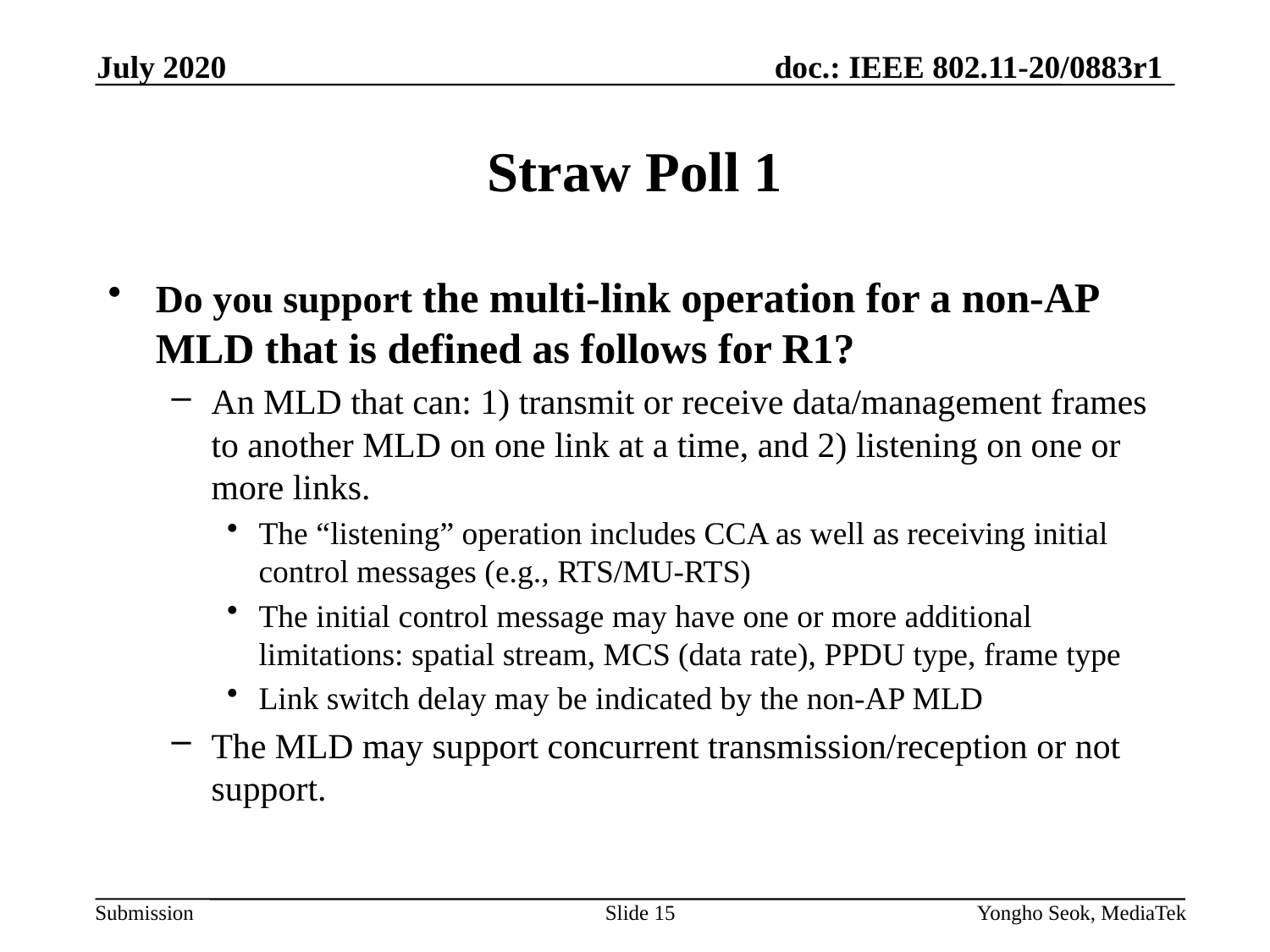

July 2020
# Straw Poll 1
Do you support the multi-link operation for a non-AP MLD that is defined as follows for R1?
An MLD that can: 1) transmit or receive data/management frames to another MLD on one link at a time, and 2) listening on one or more links.
The “listening” operation includes CCA as well as receiving initial control messages (e.g., RTS/MU-RTS)
The initial control message may have one or more additional limitations: spatial stream, MCS (data rate), PPDU type, frame type
Link switch delay may be indicated by the non-AP MLD
The MLD may support concurrent transmission/reception or not support.

Slide 15
Yongho Seok, MediaTek